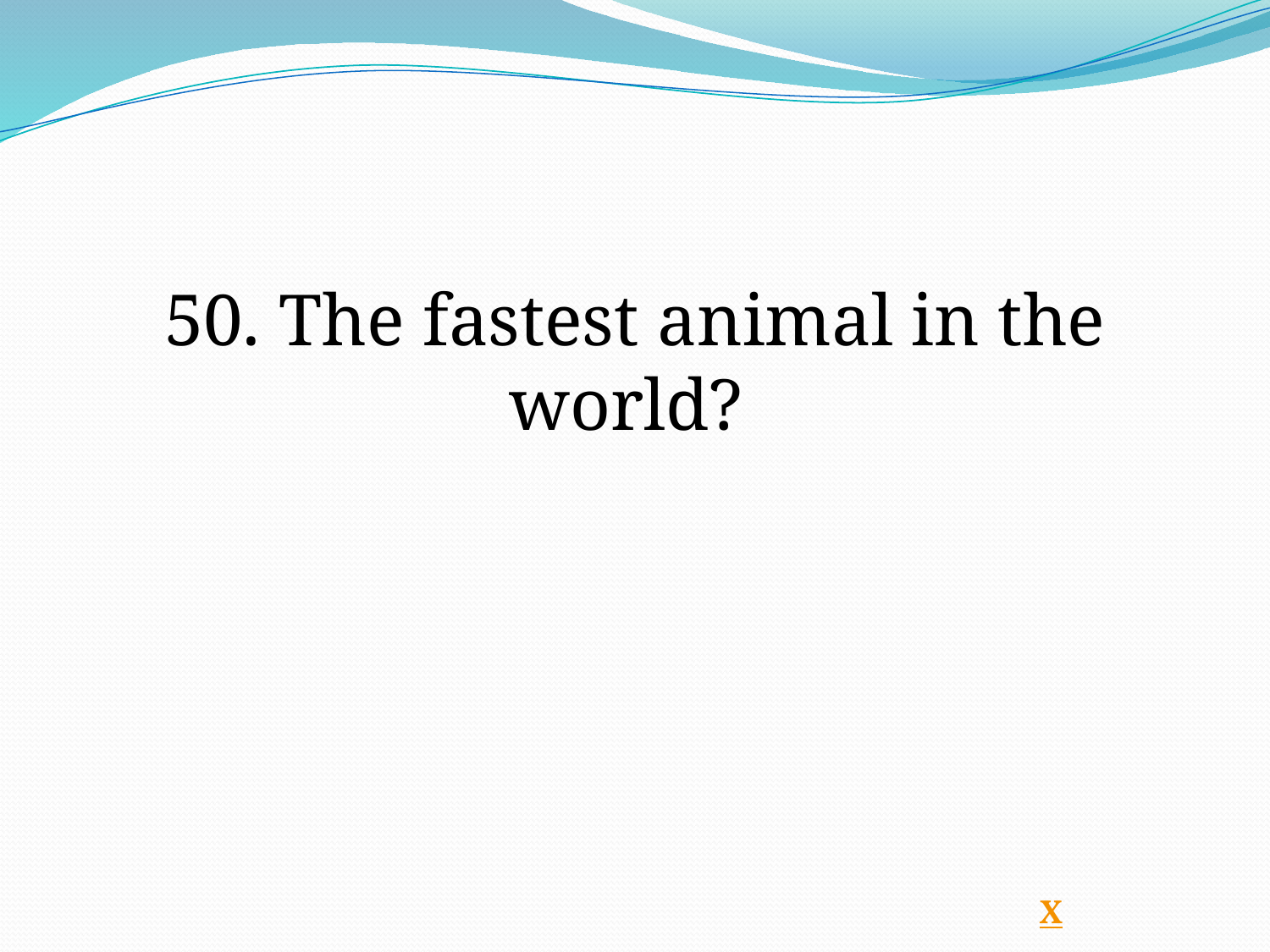

50. The fastest animal in the world?
Х